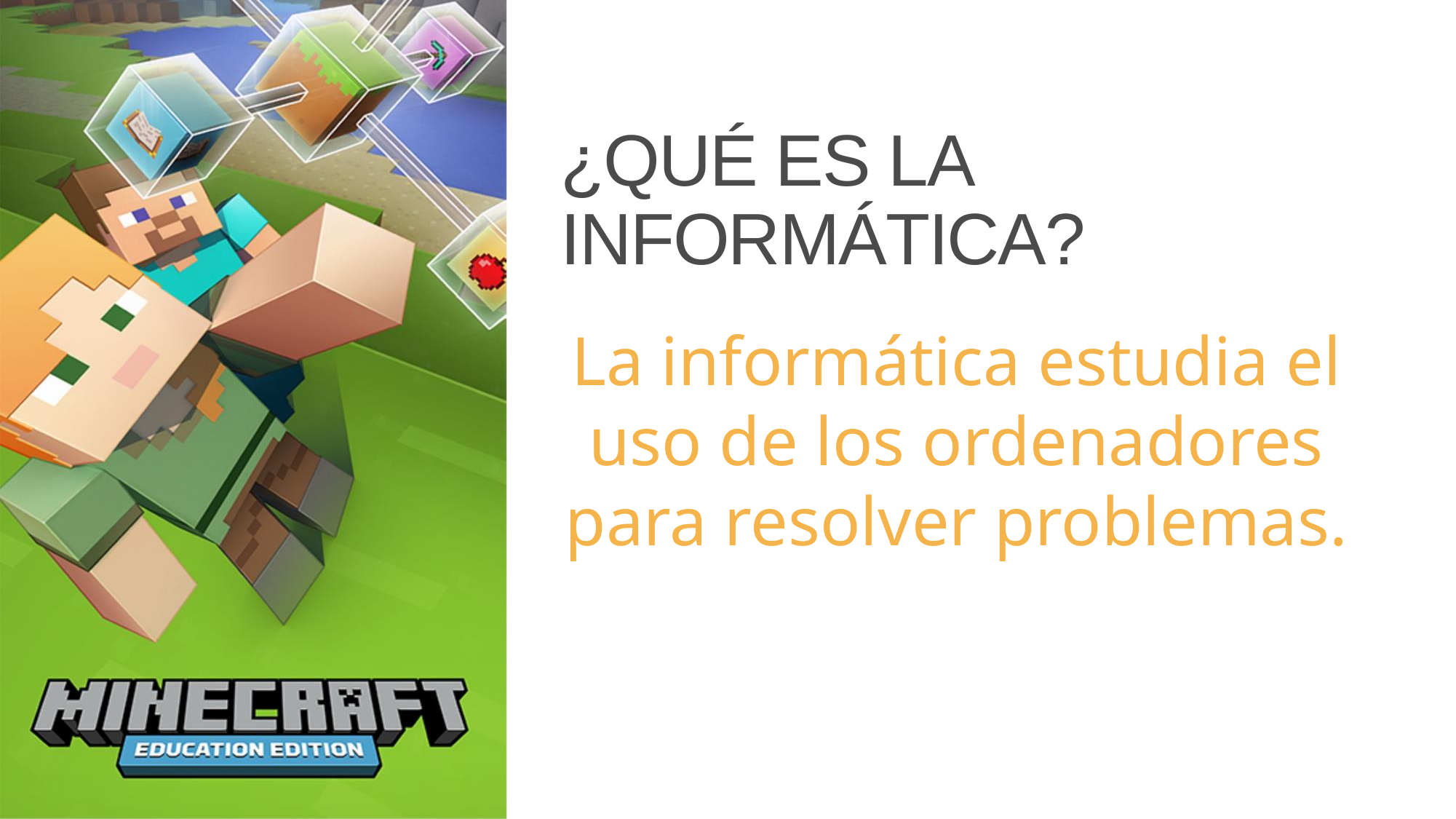

# ¿Qué es la informática?
La informática estudia el uso de los ordenadores para resolver problemas.